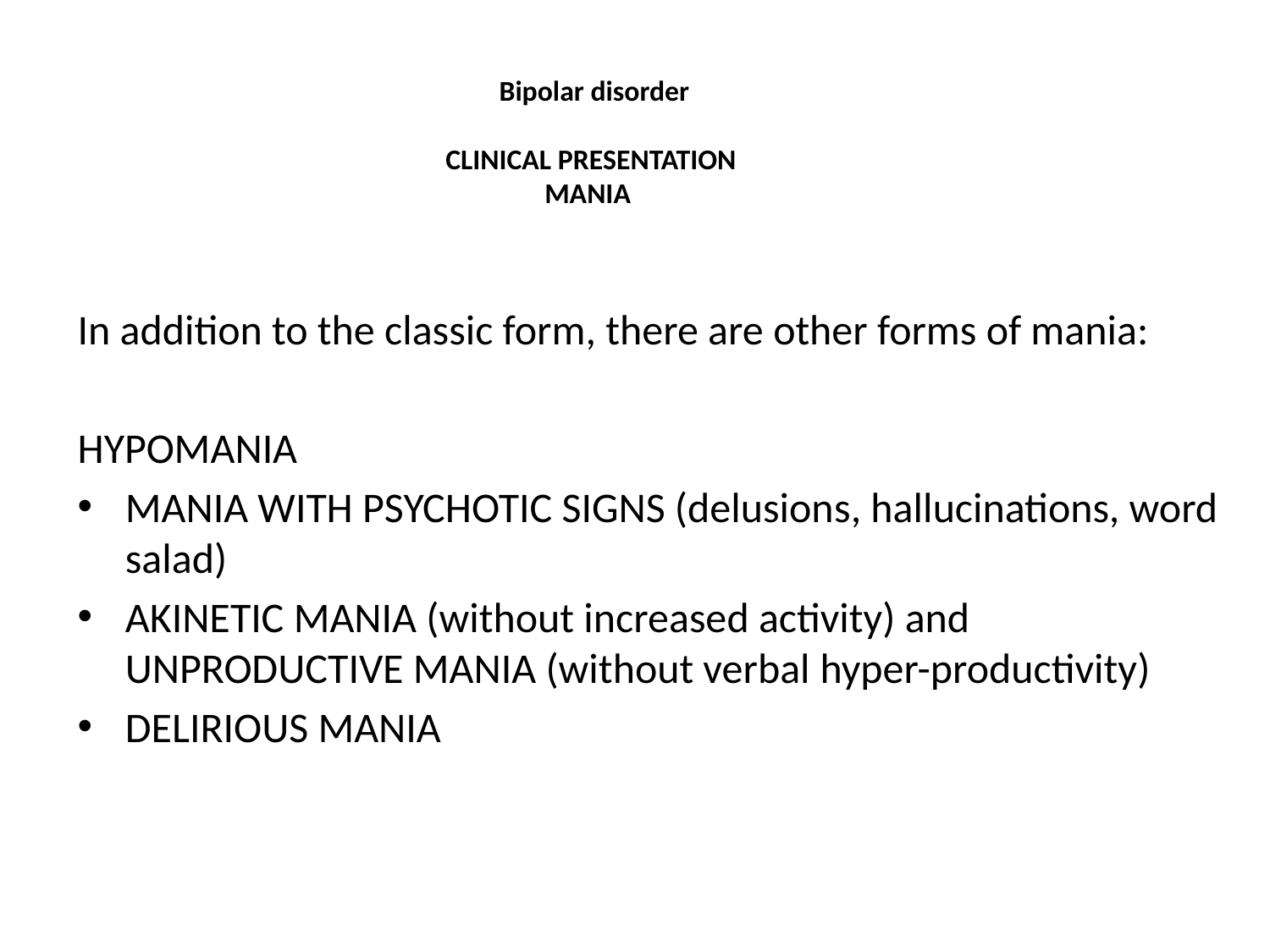

Bipolar disorder
CLINICAL PRESENTATION
MANIA
In addition to the classic form, there are other forms of mania:

HYPOMANIA
MANIA WITH PSYCHOTIC SIGNS (delusions, hallucinations, word salad)
AKINETIC MANIA (without increased activity) and UNPRODUCTIVE MANIA (without verbal hyper-productivity)
DELIRIOUS MANIA